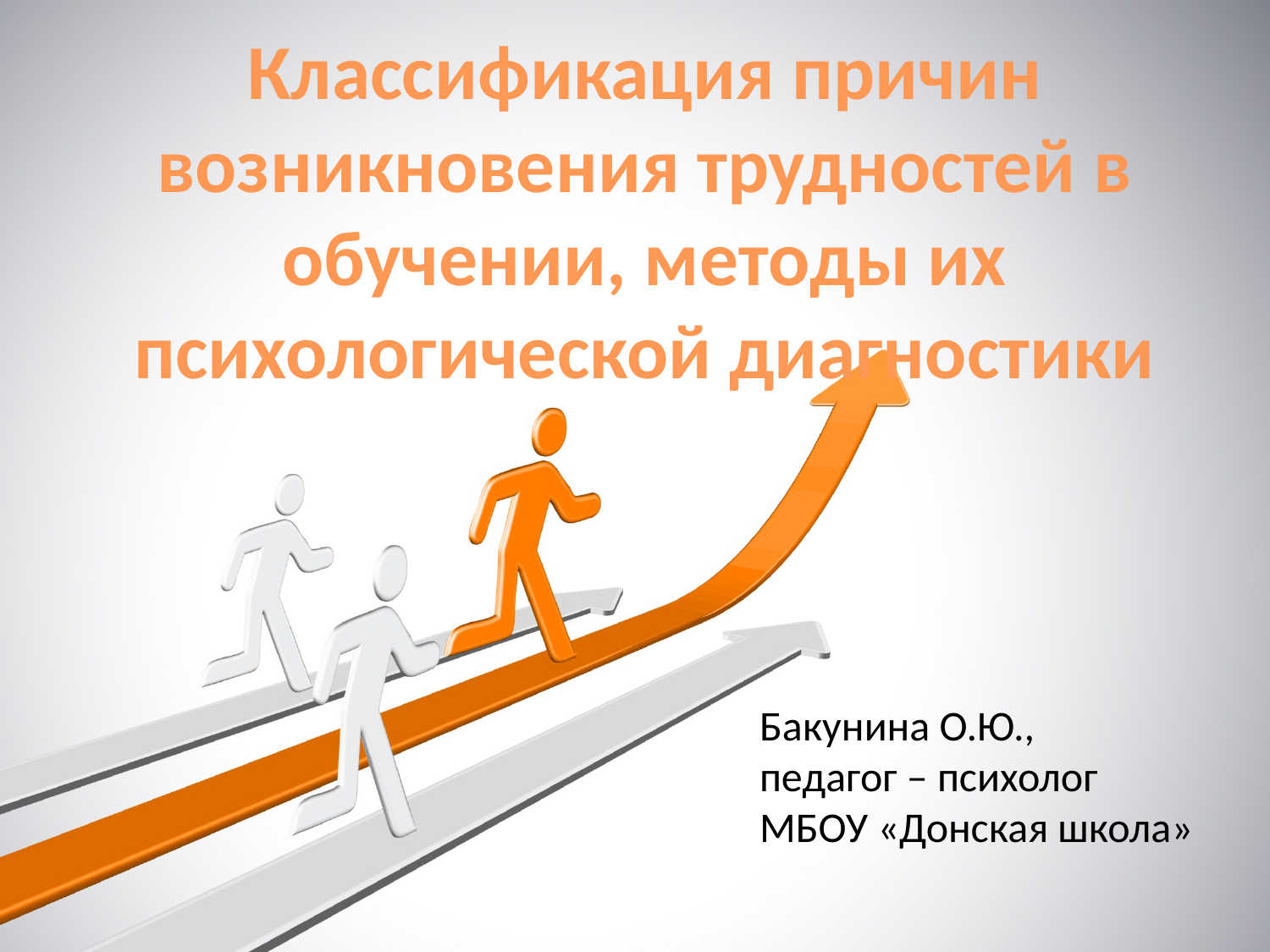

# Классификация причин возникновения трудностей в обучении, методы их психологической диагностики
Бакунина О.Ю.,
педагог – психолог
МБОУ «Донская школа»